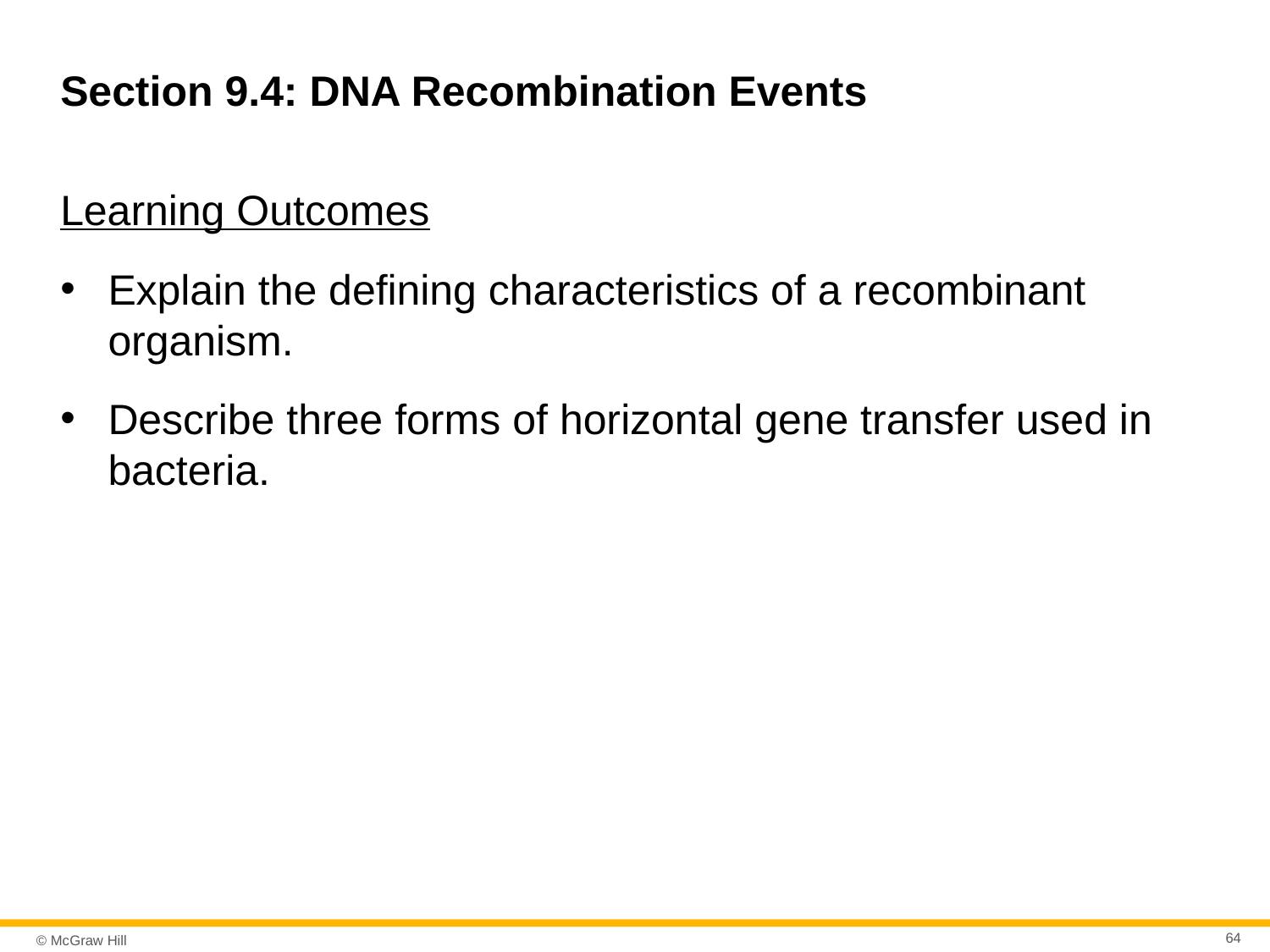

# Section 9.4: DNA Recombination Events
Learning Outcomes
Explain the defining characteristics of a recombinant organism.
Describe three forms of horizontal gene transfer used in bacteria.